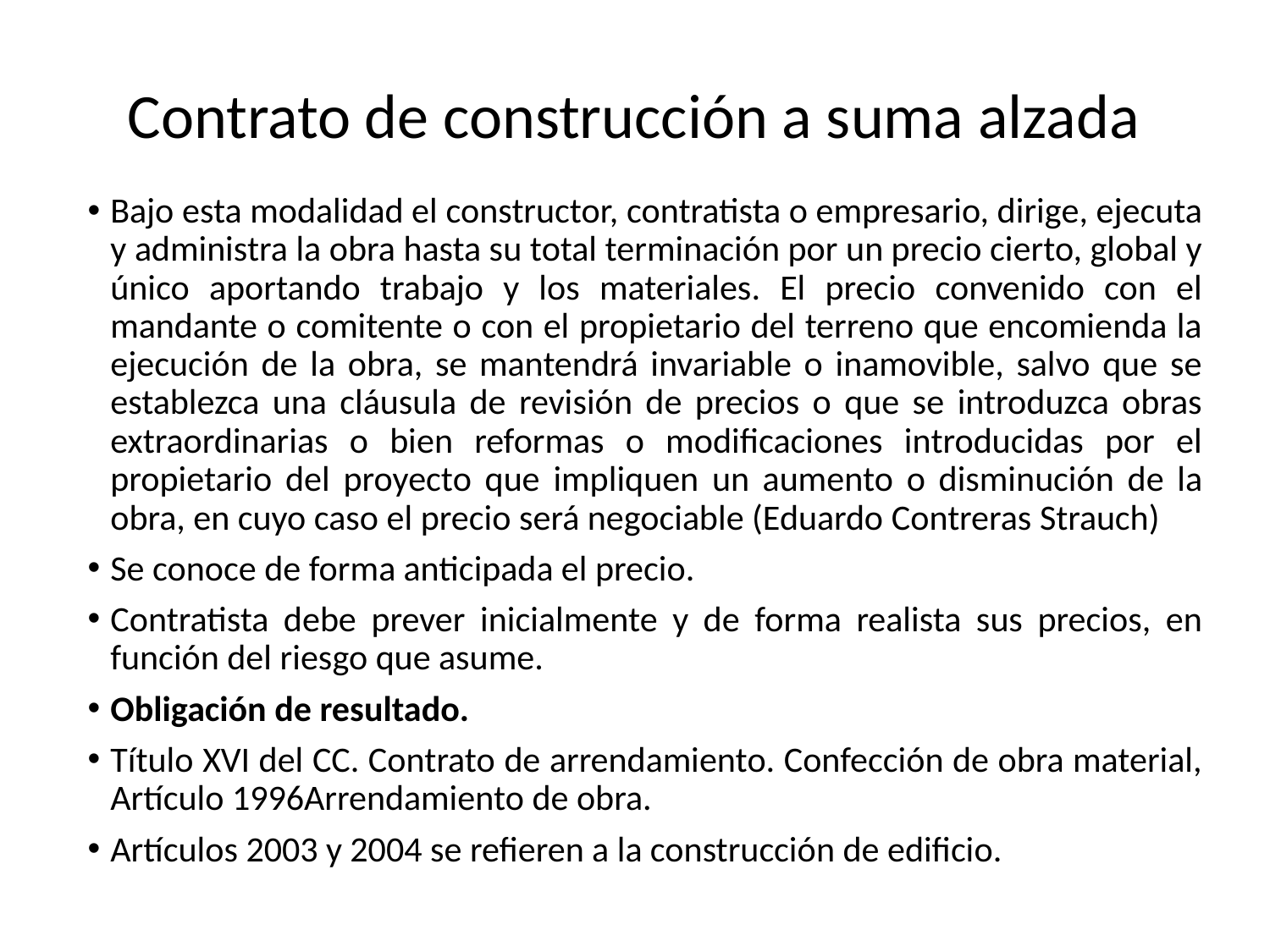

# Contrato de construcción a suma alzada
Bajo esta modalidad el constructor, contratista o empresario, dirige, ejecuta y administra la obra hasta su total terminación por un precio cierto, global y único aportando trabajo y los materiales. El precio convenido con el mandante o comitente o con el propietario del terreno que encomienda la ejecución de la obra, se mantendrá invariable o inamovible, salvo que se establezca una cláusula de revisión de precios o que se introduzca obras extraordinarias o bien reformas o modificaciones introducidas por el propietario del proyecto que impliquen un aumento o disminución de la obra, en cuyo caso el precio será negociable (Eduardo Contreras Strauch)
Se conoce de forma anticipada el precio.
Contratista debe prever inicialmente y de forma realista sus precios, en función del riesgo que asume.
Obligación de resultado.
Título XVI del CC. Contrato de arrendamiento. Confección de obra material, Artículo 1996Arrendamiento de obra.
Artículos 2003 y 2004 se refieren a la construcción de edificio.